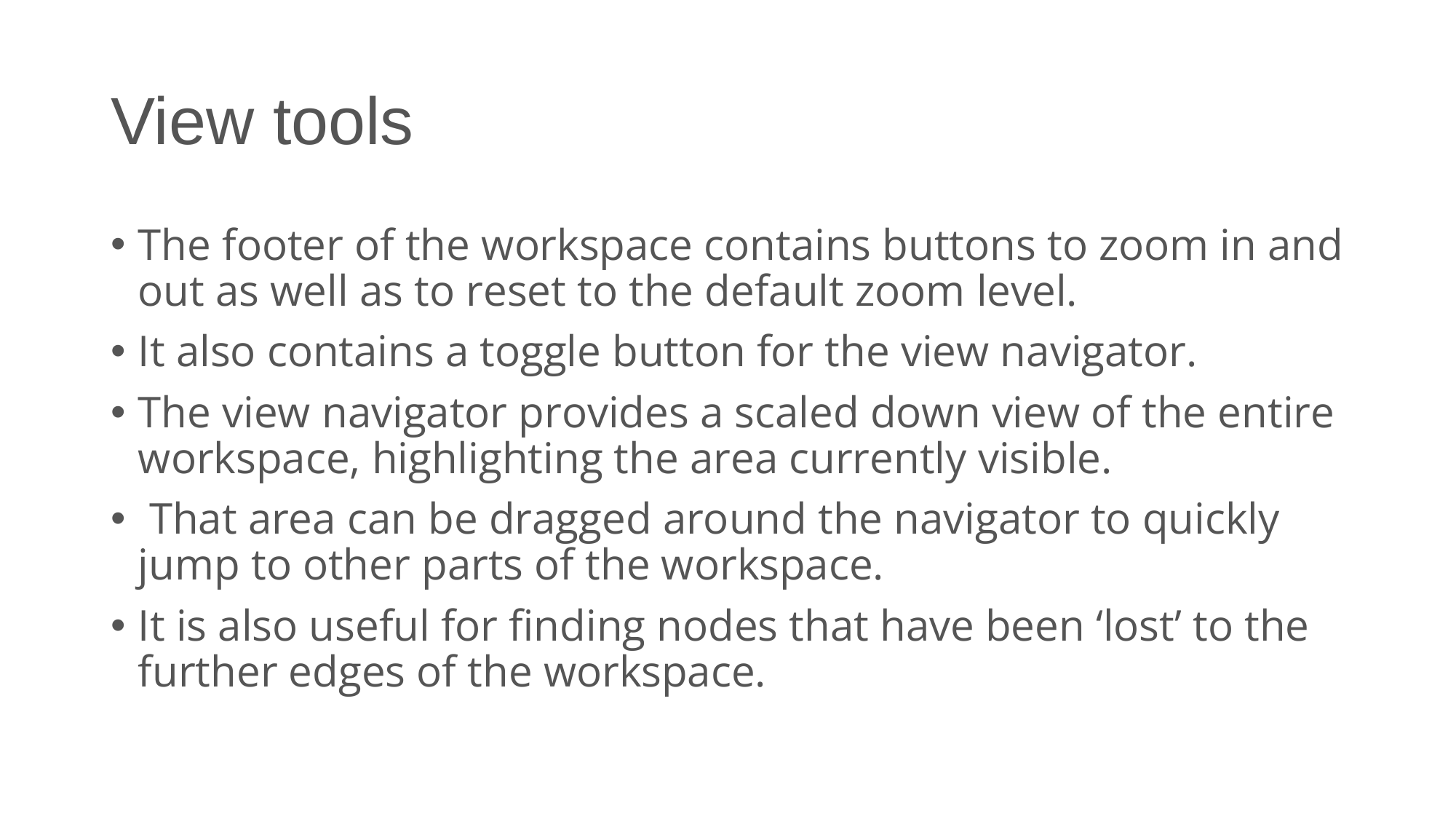

# View tools
The footer of the workspace contains buttons to zoom in and out as well as to reset to the default zoom level.
It also contains a toggle button for the view navigator.
The view navigator provides a scaled down view of the entire workspace, highlighting the area currently visible.
 That area can be dragged around the navigator to quickly jump to other parts of the workspace.
It is also useful for finding nodes that have been ‘lost’ to the further edges of the workspace.